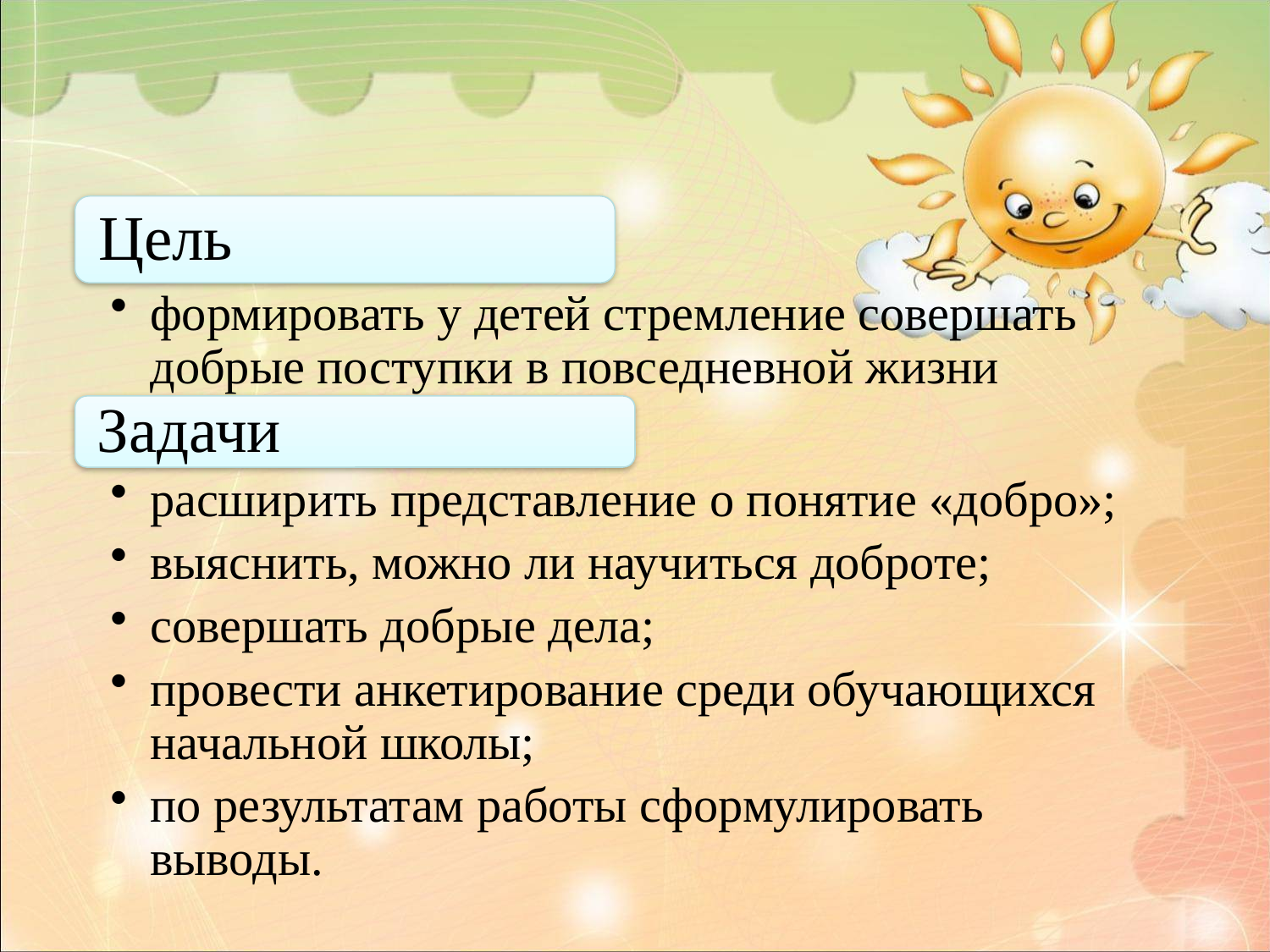

Цель
формировать у детей стремление совершать добрые поступки в повседневной жизни
Задачи
расширить представление о понятие «добро»;
выяснить, можно ли научиться доброте;
совершать добрые дела;
провести анкетирование среди обучающихся начальной школы;
по результатам работы сформулировать выводы.